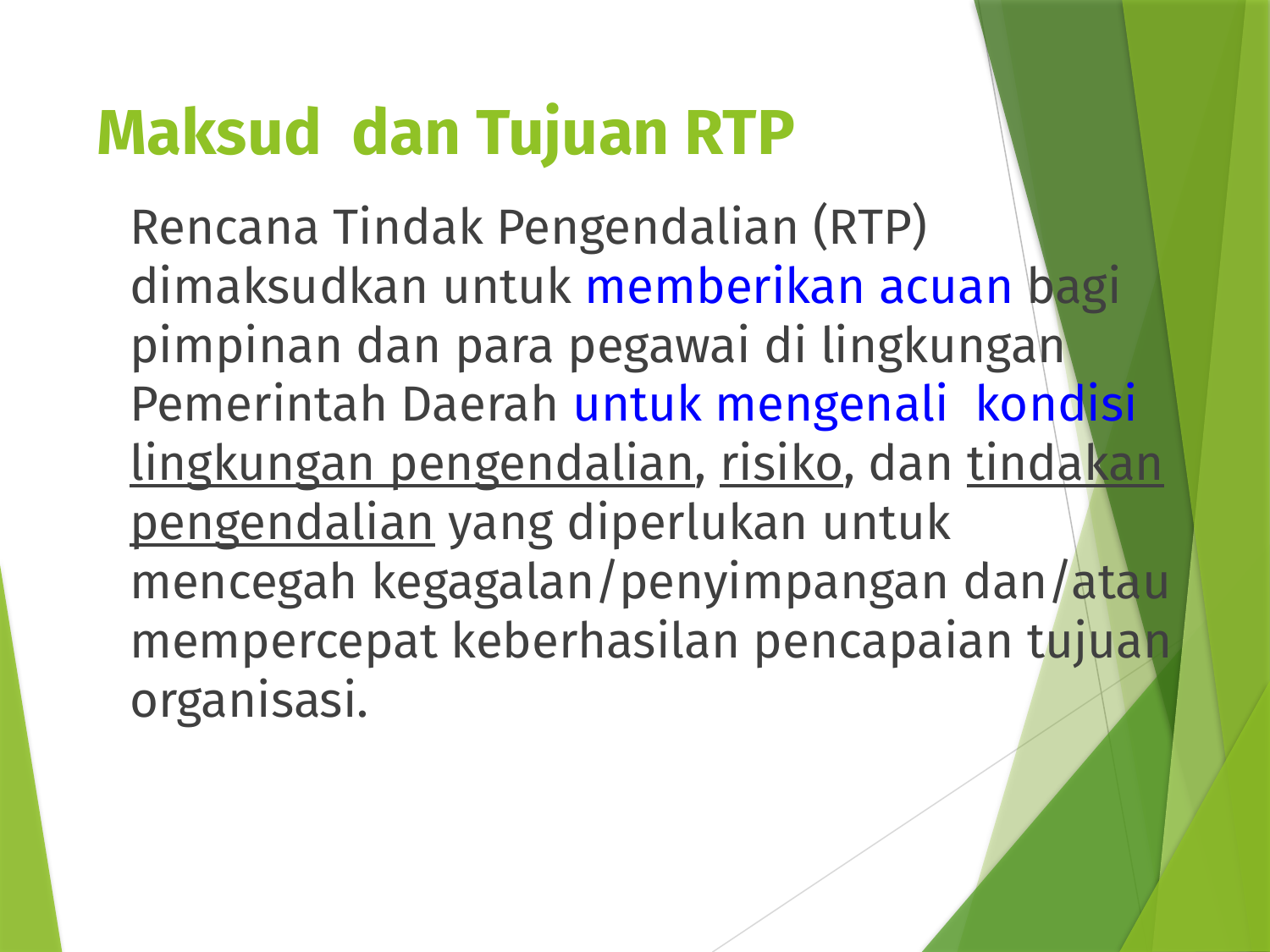

# Maksud  dan Tujuan RTP
	Rencana Tindak Pengendalian (RTP) dimaksudkan untuk memberikan acuan bagi pimpinan dan para pegawai di lingkungan Pemerintah Daerah untuk mengenali  kondisi lingkungan pengendalian, risiko, dan tindakan pengendalian yang diperlukan untuk mencegah kegagalan/penyimpangan dan/atau mempercepat keberhasilan pencapaian tujuan organisasi.